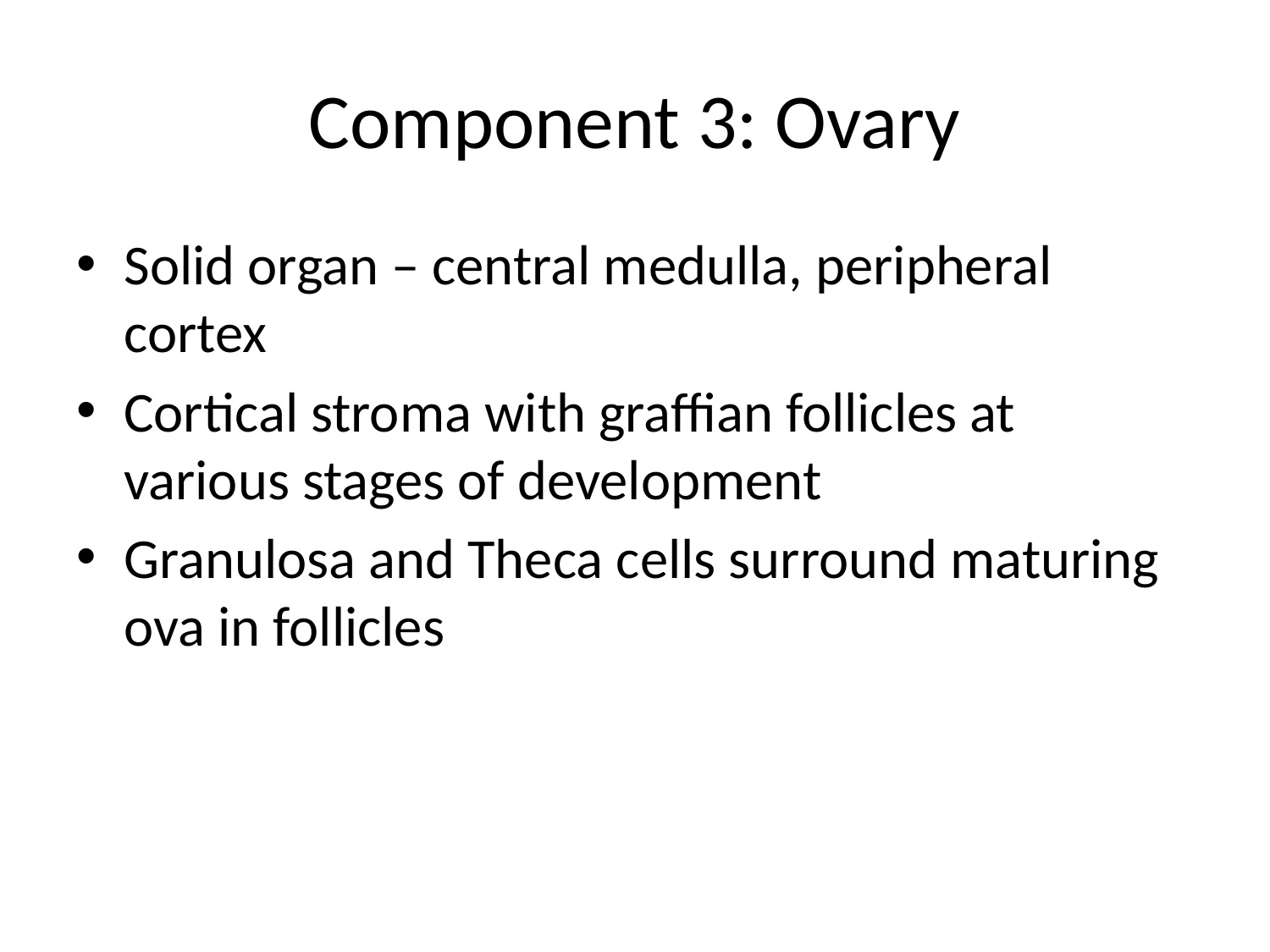

# Component 3: Ovary
Solid organ – central medulla, peripheral cortex
Cortical stroma with graffian follicles at various stages of development
Granulosa and Theca cells surround maturing ova in follicles